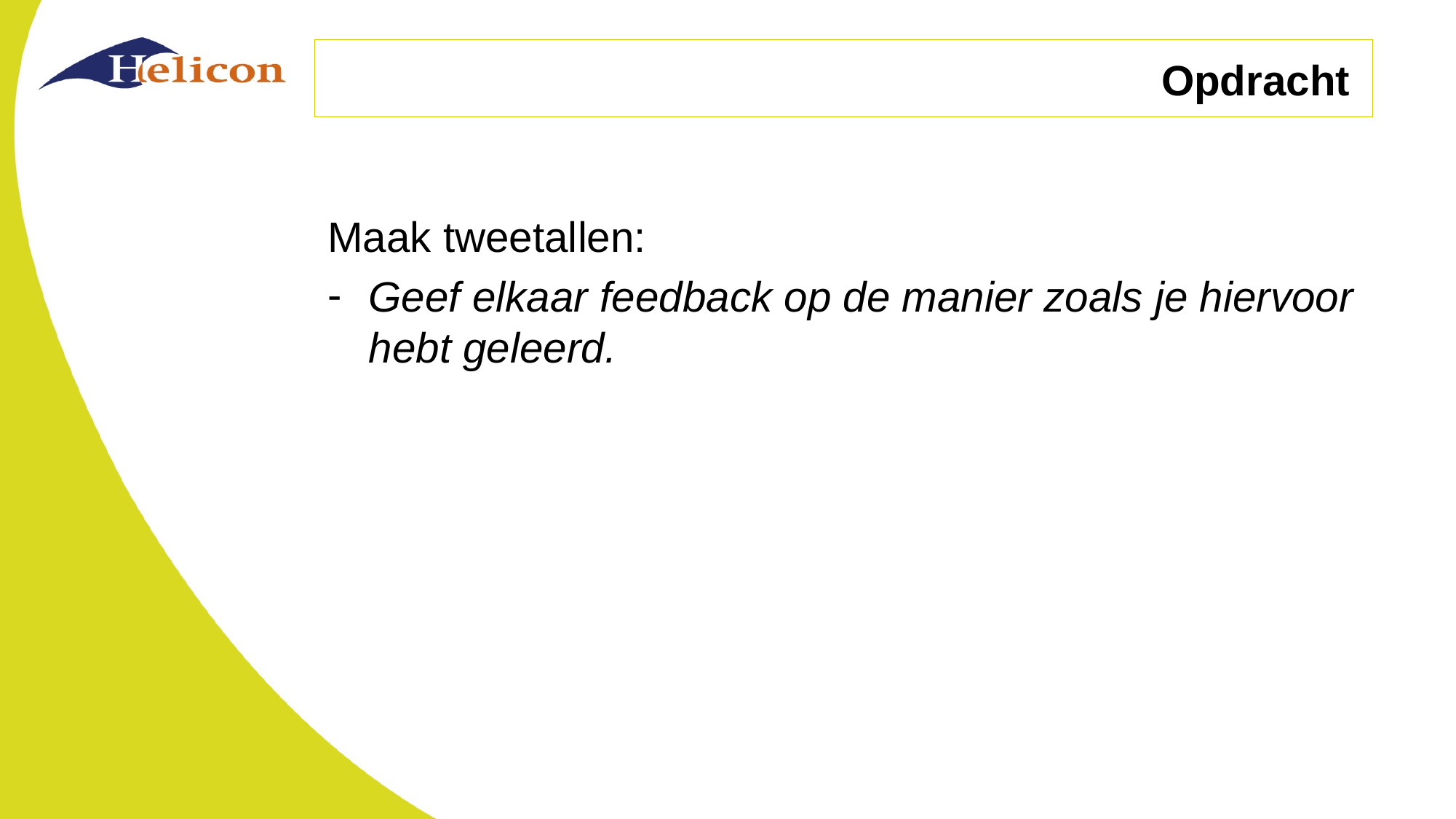

# Opdracht
Maak tweetallen:
Geef elkaar feedback op de manier zoals je hiervoor hebt geleerd.